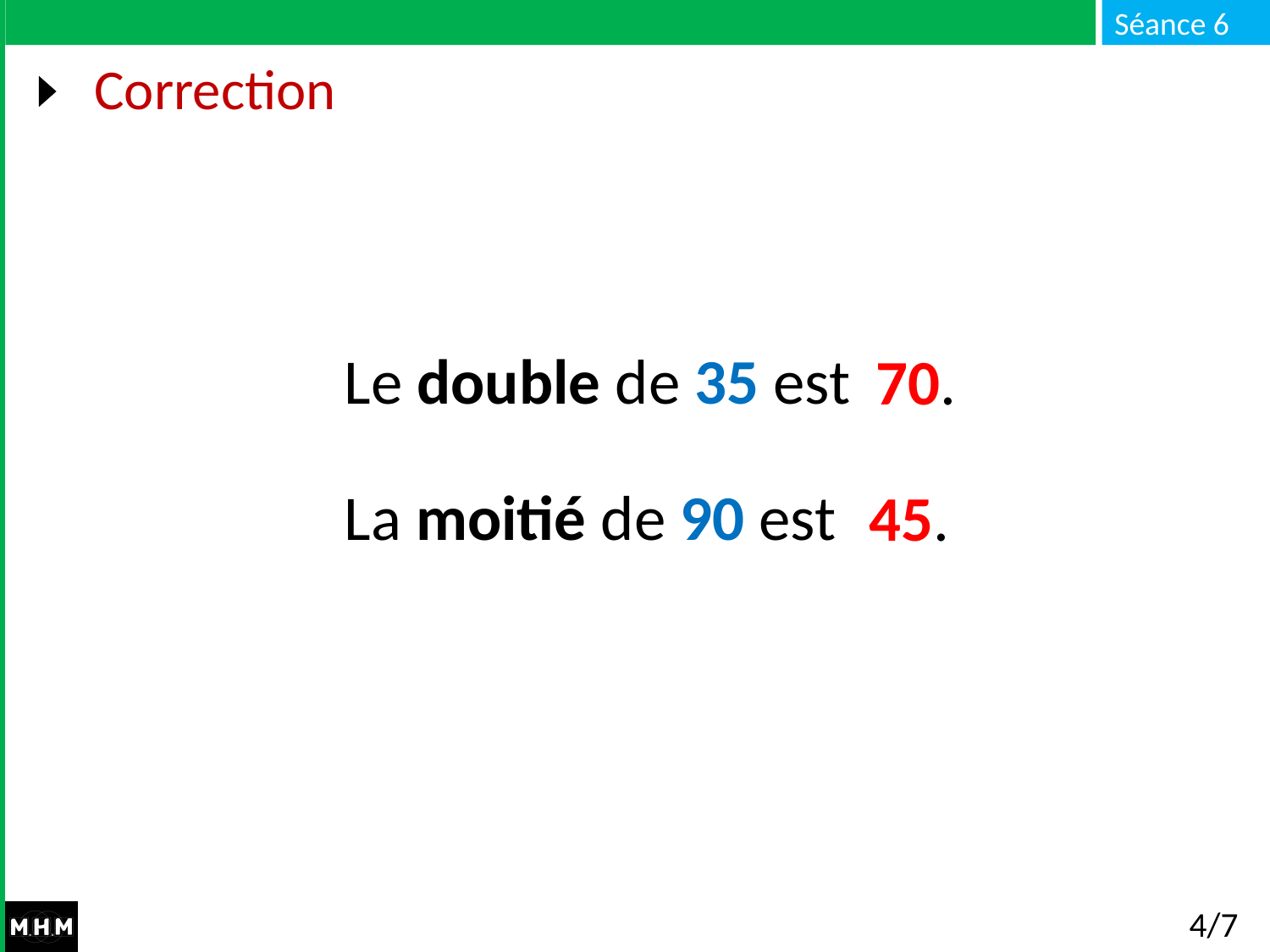

# Correction

Le double de 35 est …

La moitié de 90 est …
70.
45.
4/7